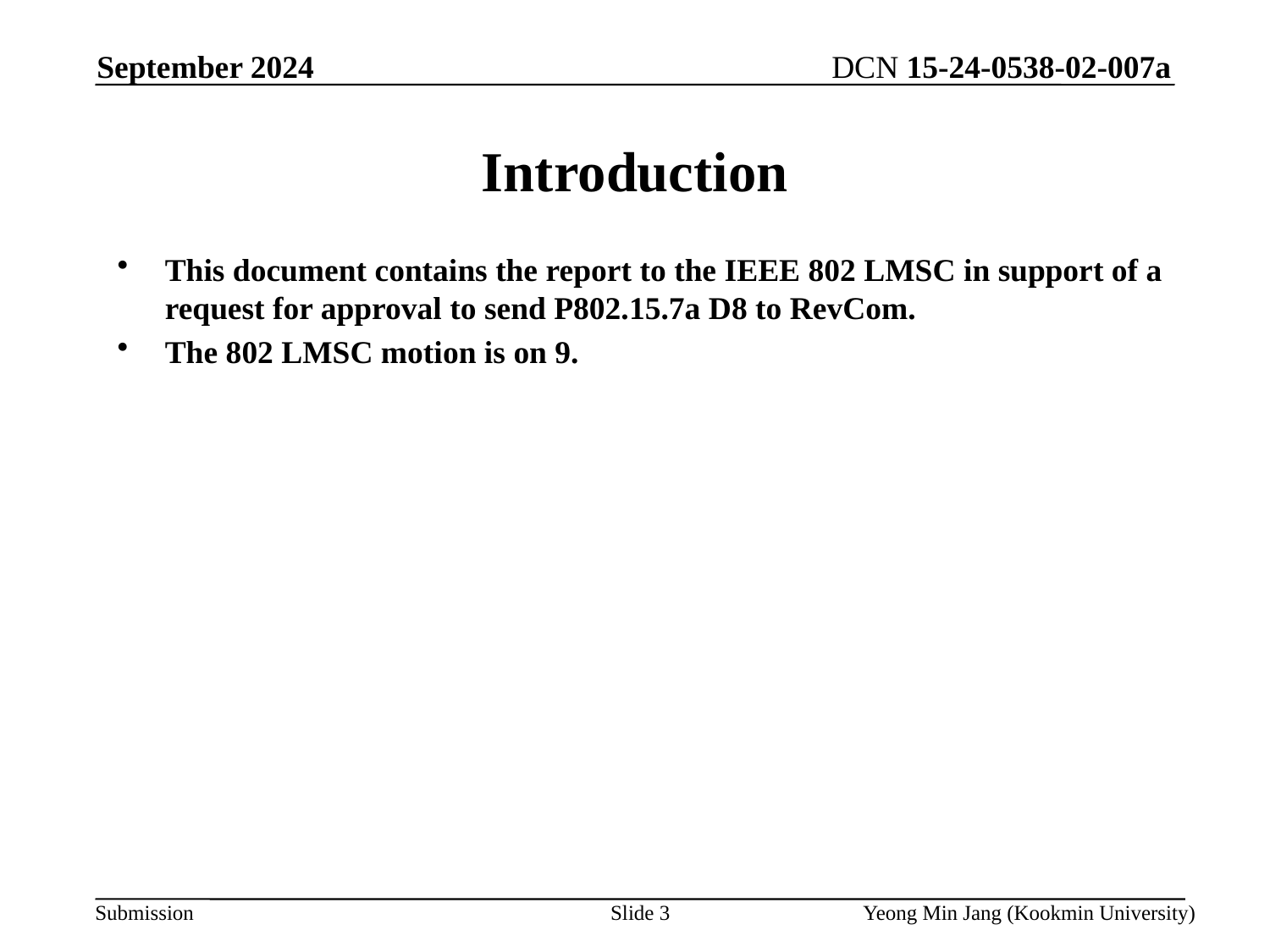

September 2024
# Introduction
This document contains the report to the IEEE 802 LMSC in support of a request for approval to send P802.15.7a D8 to RevCom.
The 802 LMSC motion is on 9.
Slide 3
Yeong Min Jang (Kookmin University)